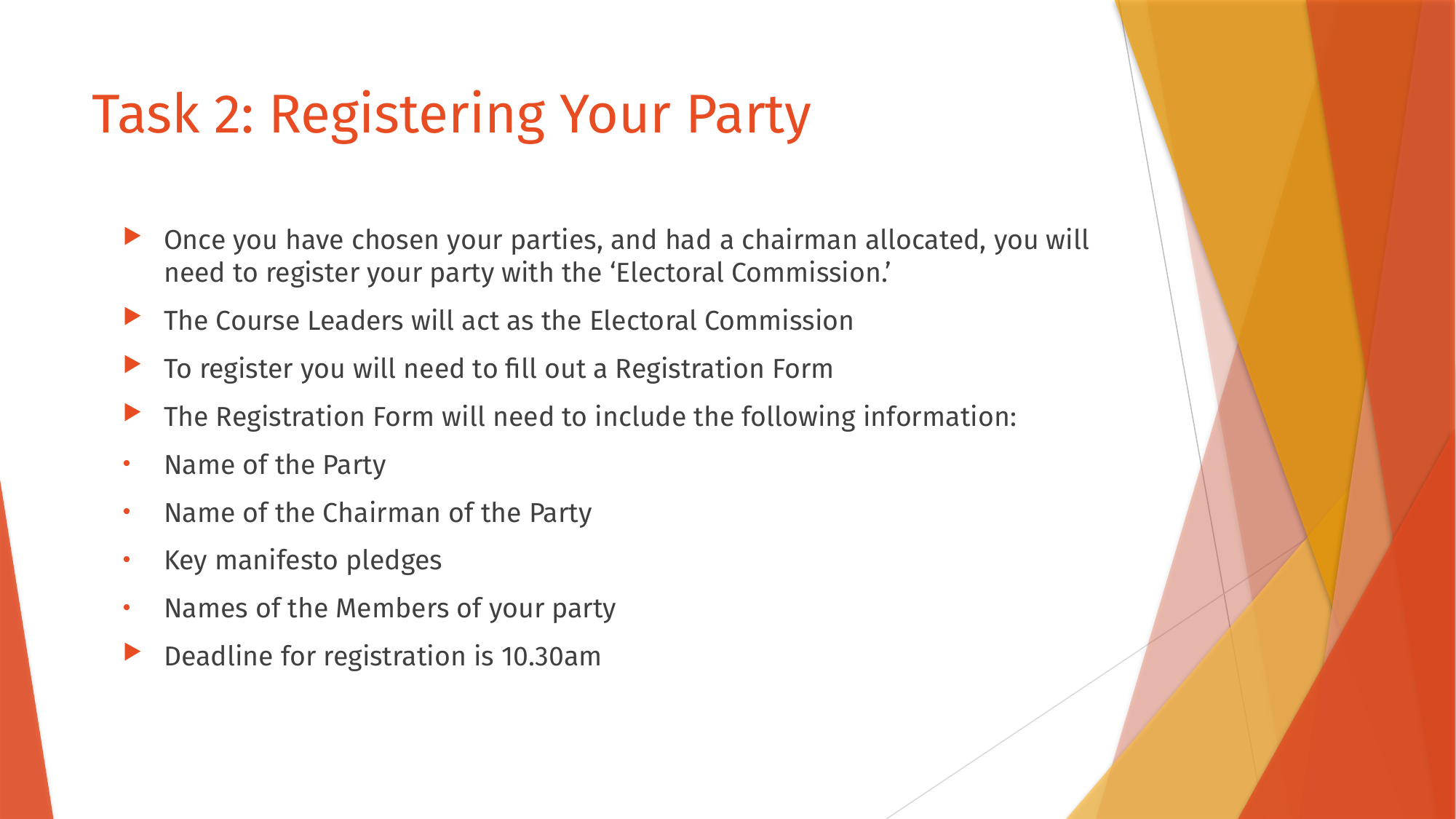

# Task 2: Registering Your Party
Once you have chosen your parties, and had a chairman allocated, you will need to register your party with the ‘Electoral Commission.’
The Course Leaders will act as the Electoral Commission
To register you will need to fill out a Registration Form
The Registration Form will need to include the following information:
Name of the Party
Name of the Chairman of the Party
Key manifesto pledges
Names of the Members of your party
Deadline for registration is 10.30am